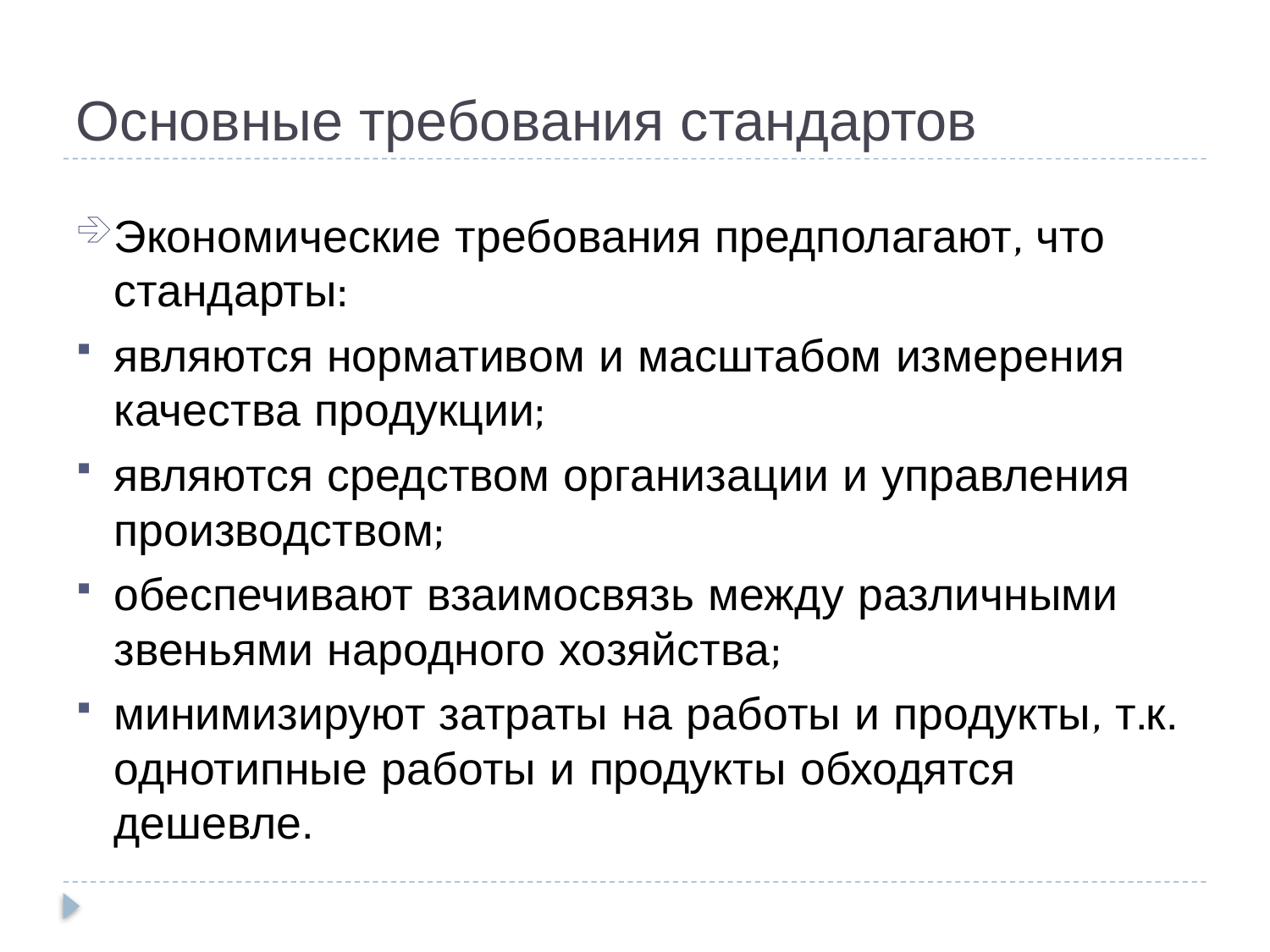

# Основные требования стандартов
Экономические требования предполагают, что стандарты:
являются нормативом и масштабом измерения качества продукции;
являются средством организации и управления производством;
обеспечивают взаимосвязь между различными звеньями народного хозяйства;
минимизируют затраты на работы и продукты, т.к. однотипные работы и продукты обходятся дешевле.